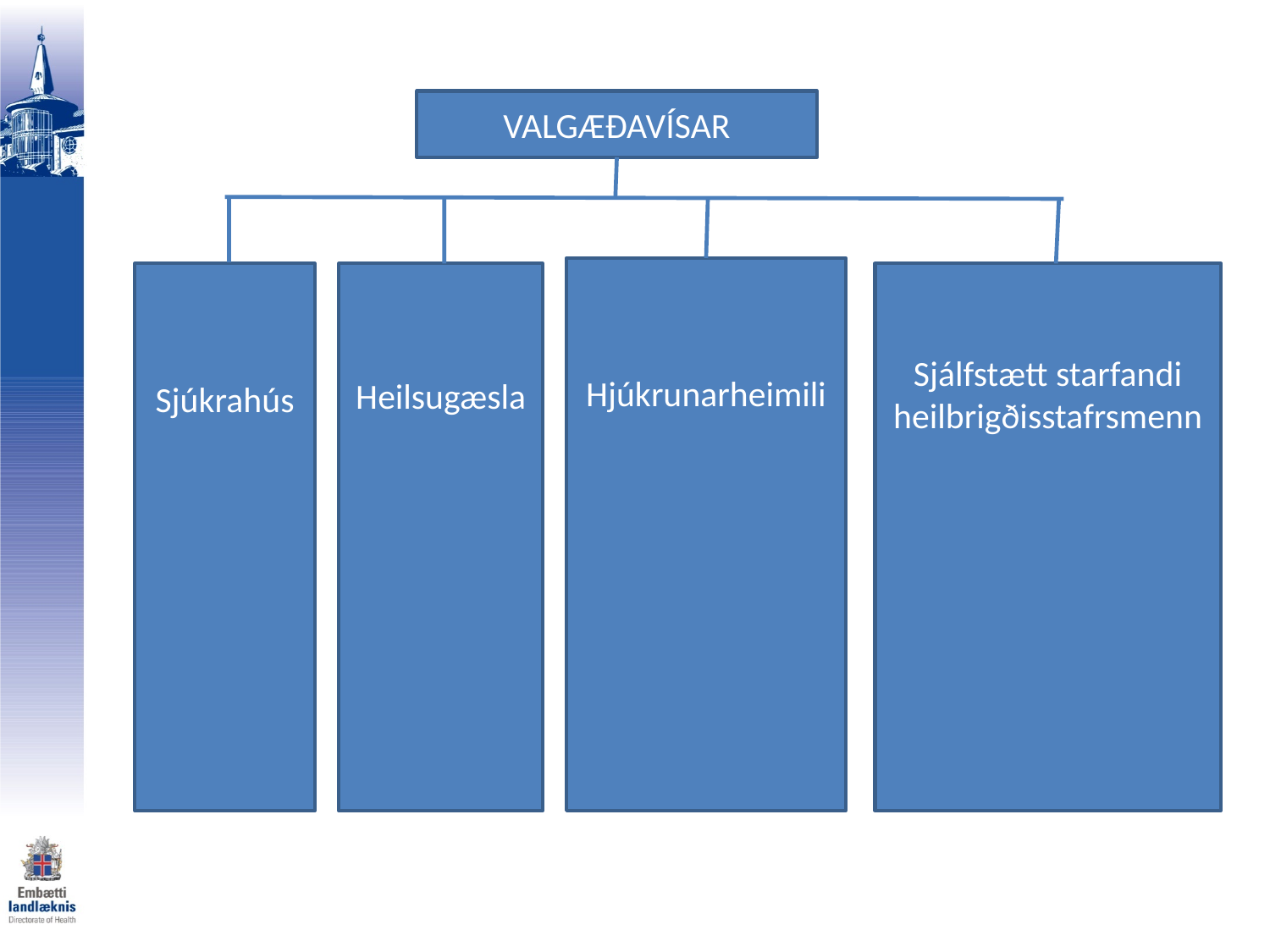

VALGÆÐAVÍSAR
Hjúkrunarheimili

Heilsugæsla

Sjálfstætt starfandi
heilbrigðisstafrsmenn

Sjúkrahús